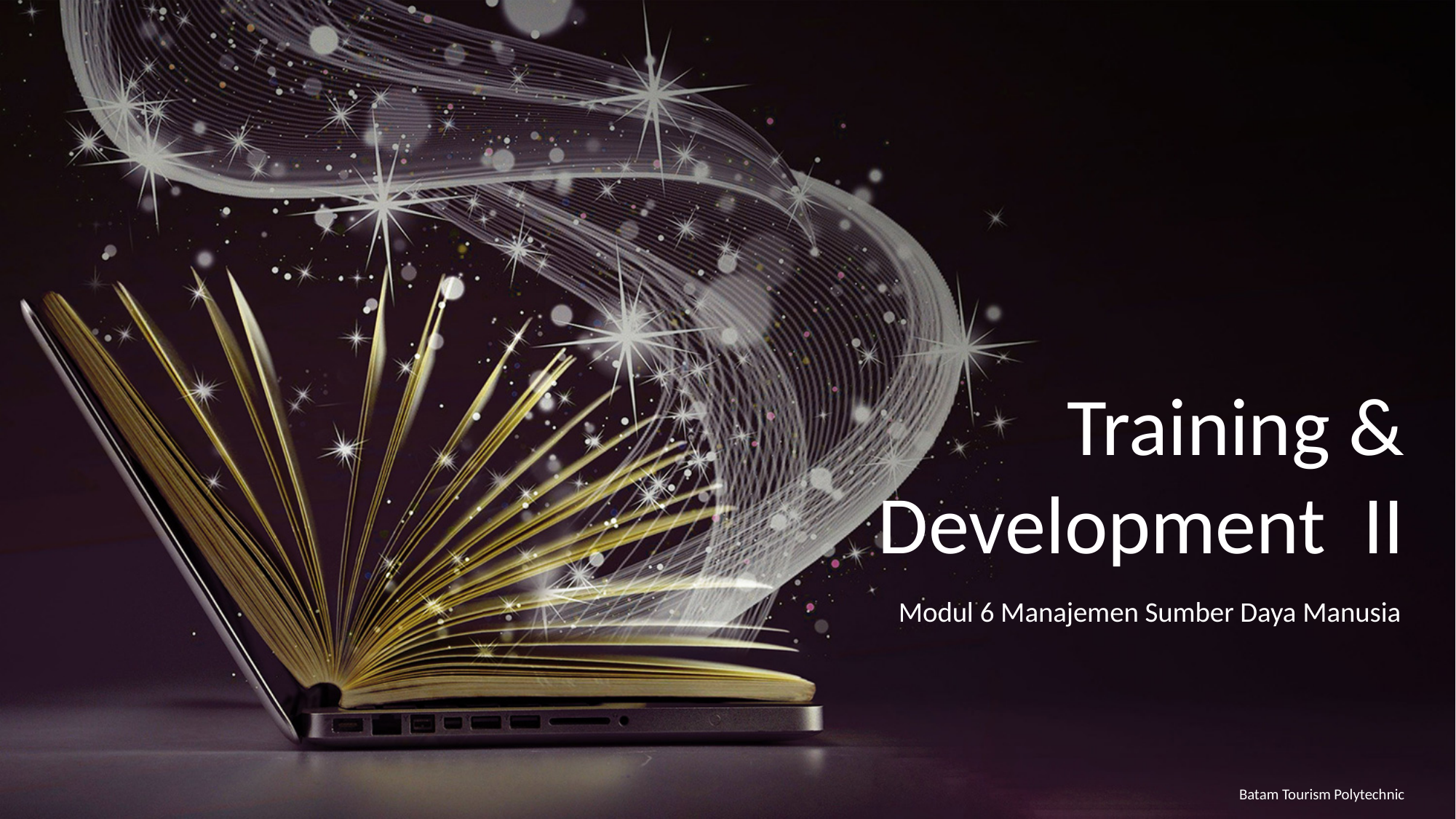

Training & Development  II
Modul 6 Manajemen Sumber Daya Manusia
Batam Tourism Polytechnic